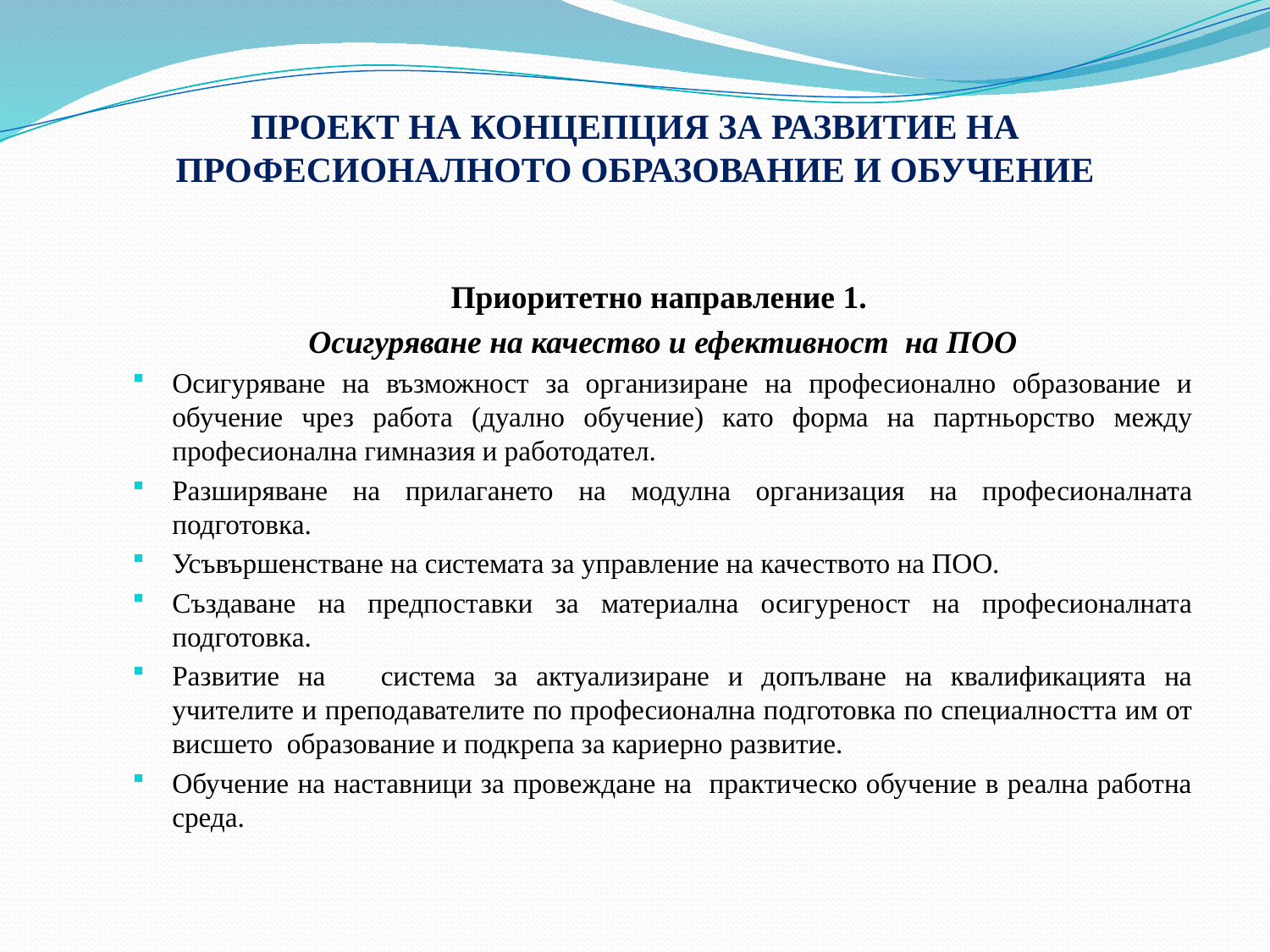

# ПРОЕКТ НА КОНЦЕПЦИЯ ЗА РАЗВИТИЕ НА ПРОФЕСИОНАЛНОТО ОБРАЗОВАНИЕ И ОБУЧЕНИЕ

Приоритетно направление 1.
Осигуряване на качество и ефективност  на ПОО
Осигуряване на възможност за организиране на професионално образование и обучение чрез работа (дуално обучение) като форма на партньорство между професионална гимназия и работодател.
Разширяване на прилагането на модулна организация на професионалната подготовка.
Усъвършенстване на системата за управление на качеството на ПОО.
Създаване на предпоставки за материална осигуреност на професионалната подготовка.
Развитие на   система за актуализиране и допълване на квалификацията на учителите и преподавателите по професионална подготовка по специалността им от висшето  образование и подкрепа за кариерно развитие.
Обучение на наставници за провеждане на  практическо обучение в реална работна среда.